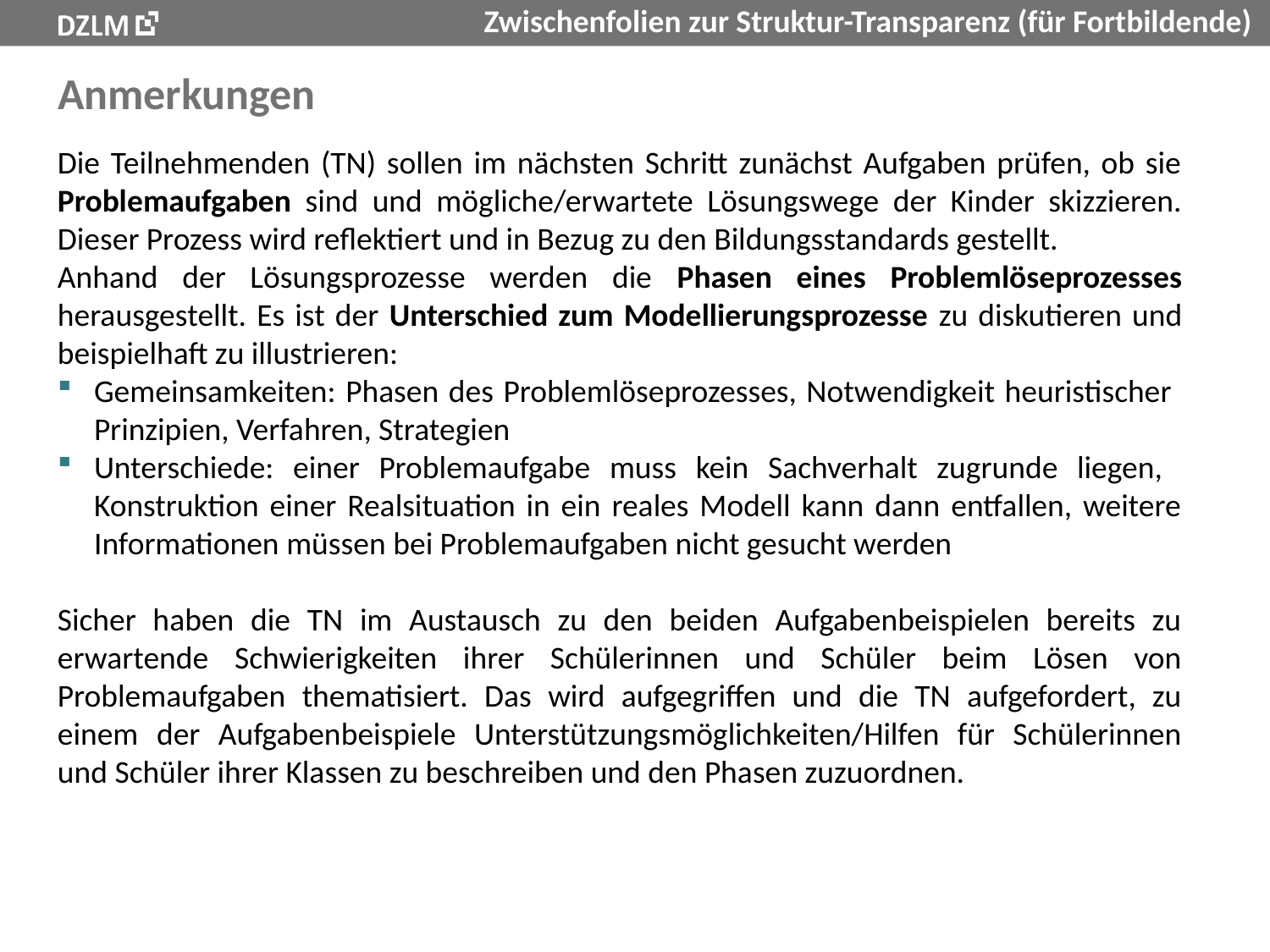

# Anmerkungen
Die Teilnehmenden (TN) sollen im nächsten Schritt zunächst Aufgaben prüfen, ob sie Problemaufgaben sind und mögliche/erwartete Lösungswege der Kinder skizzieren. Dieser Prozess wird reflektiert und in Bezug zu den Bildungsstandards gestellt.
Anhand der Lösungsprozesse werden die Phasen eines Problemlöseprozesses herausgestellt. Es ist der Unterschied zum Modellierungsprozesse zu diskutieren und beispielhaft zu illustrieren:
Gemeinsamkeiten: Phasen des Problemlöseprozesses, Notwendigkeit heuristischer  Prinzipien, Verfahren, Strategien
Unterschiede: einer Problemaufgabe muss kein Sachverhalt zugrunde liegen,  Konstruktion einer Realsituation in ein reales Modell kann dann entfallen, weitere Informationen müssen bei Problemaufgaben nicht gesucht werden

Sicher haben die TN im Austausch zu den beiden Aufgabenbeispielen bereits zu erwartende Schwierigkeiten ihrer Schülerinnen und Schüler beim Lösen von Problemaufgaben thematisiert. Das wird aufgegriffen und die TN aufgefordert, zu einem der Aufgabenbeispiele Unterstützungsmöglichkeiten/Hilfen für Schülerinnen und Schüler ihrer Klassen zu beschreiben und den Phasen zuzuordnen.